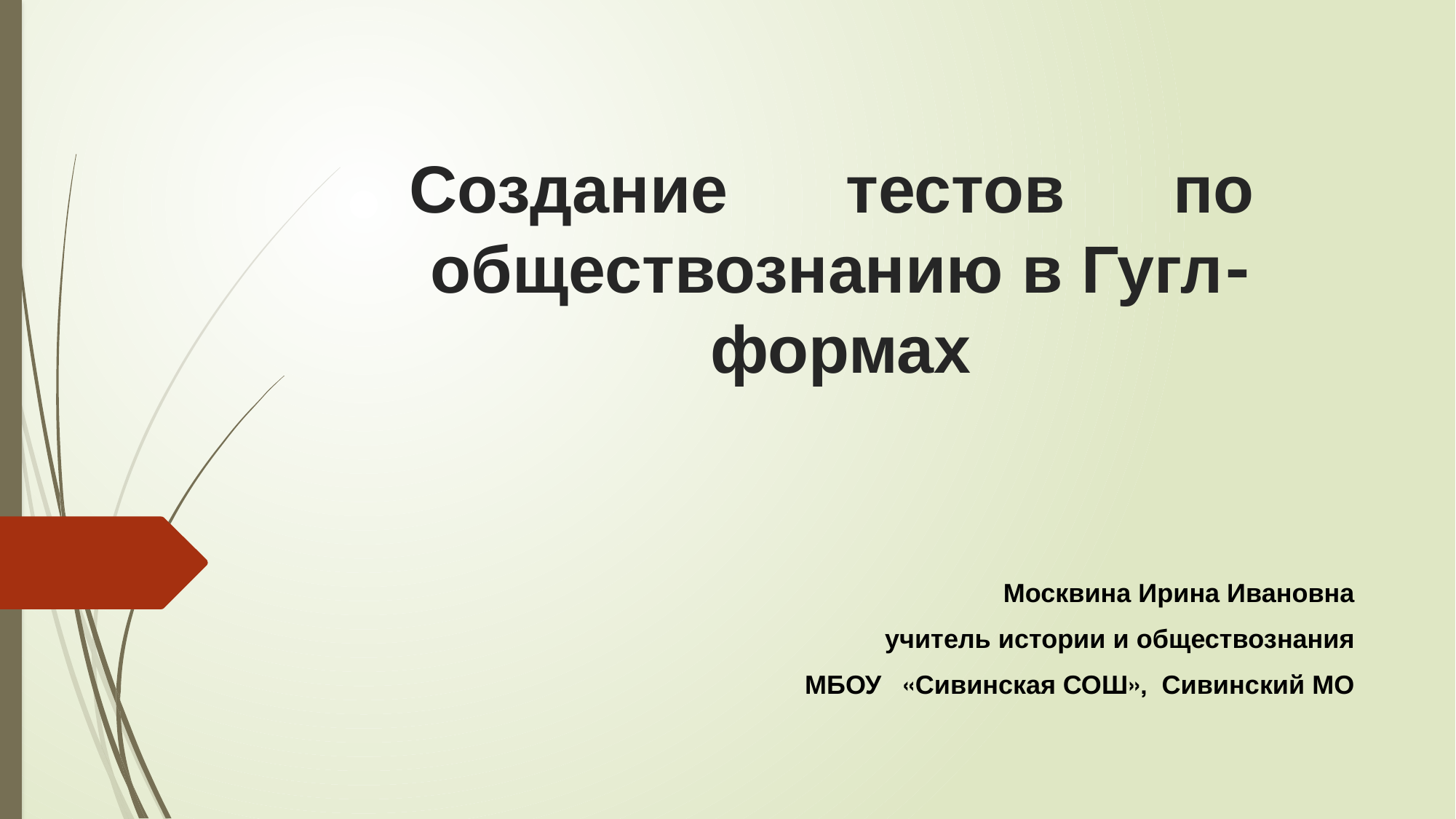

# Создание 	тестов 	по обществознанию в Гугл-формах
Москвина Ирина Ивановна
учитель истории и обществознания
МБОУ   «Сивинская СОШ»,  Сивинский МО